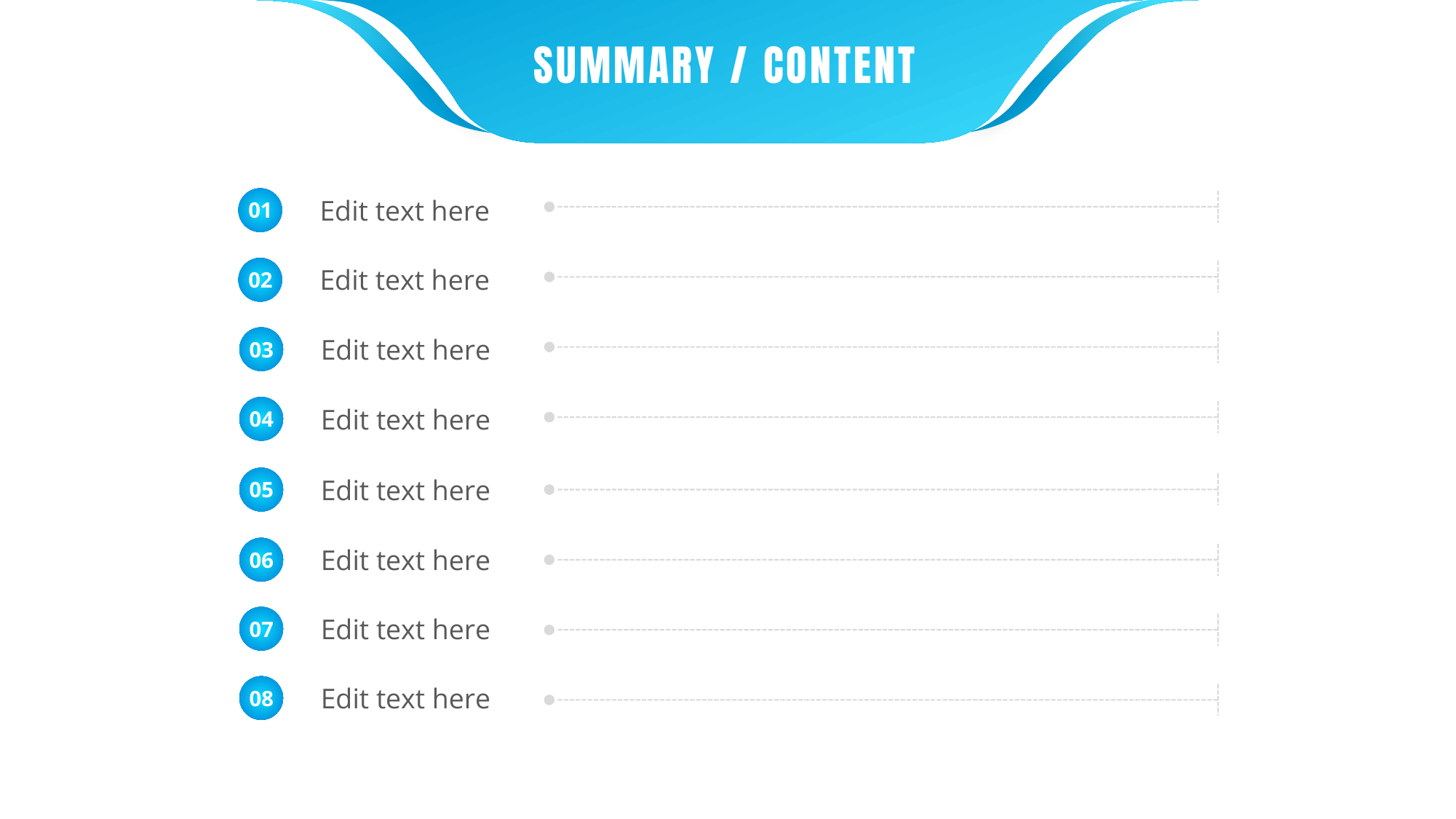

SUMMARY / CONTENT
Edit text here

01

Edit text here

02

Edit text here

03

Edit text here

04

Edit text here

05

Edit text here

06

Edit text here

07

Edit text here

08